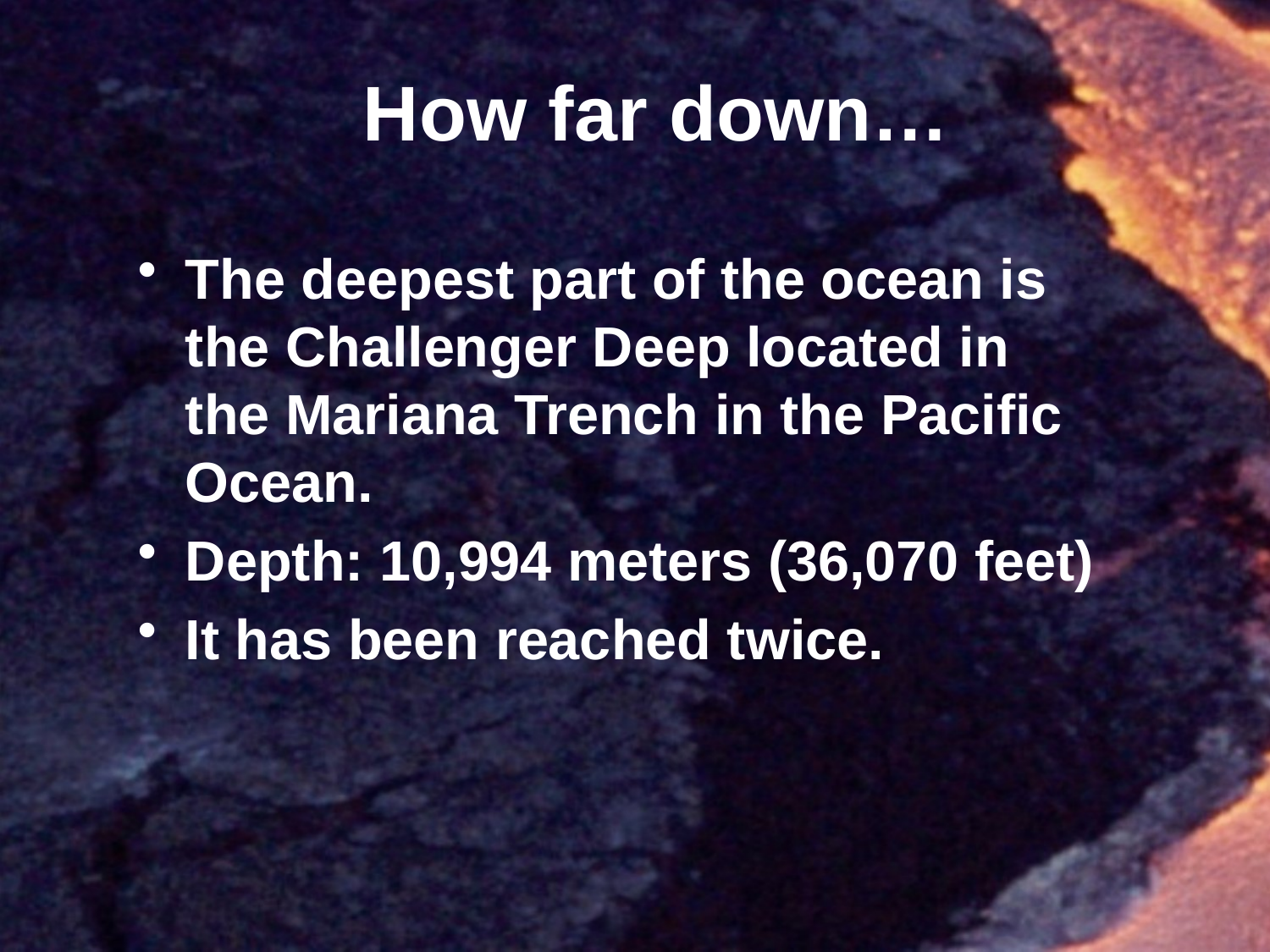

# How far down…
The deepest part of the ocean is the Challenger Deep located in the Mariana Trench in the Pacific Ocean.
Depth: 10,994 meters (36,070 feet)
It has been reached twice.